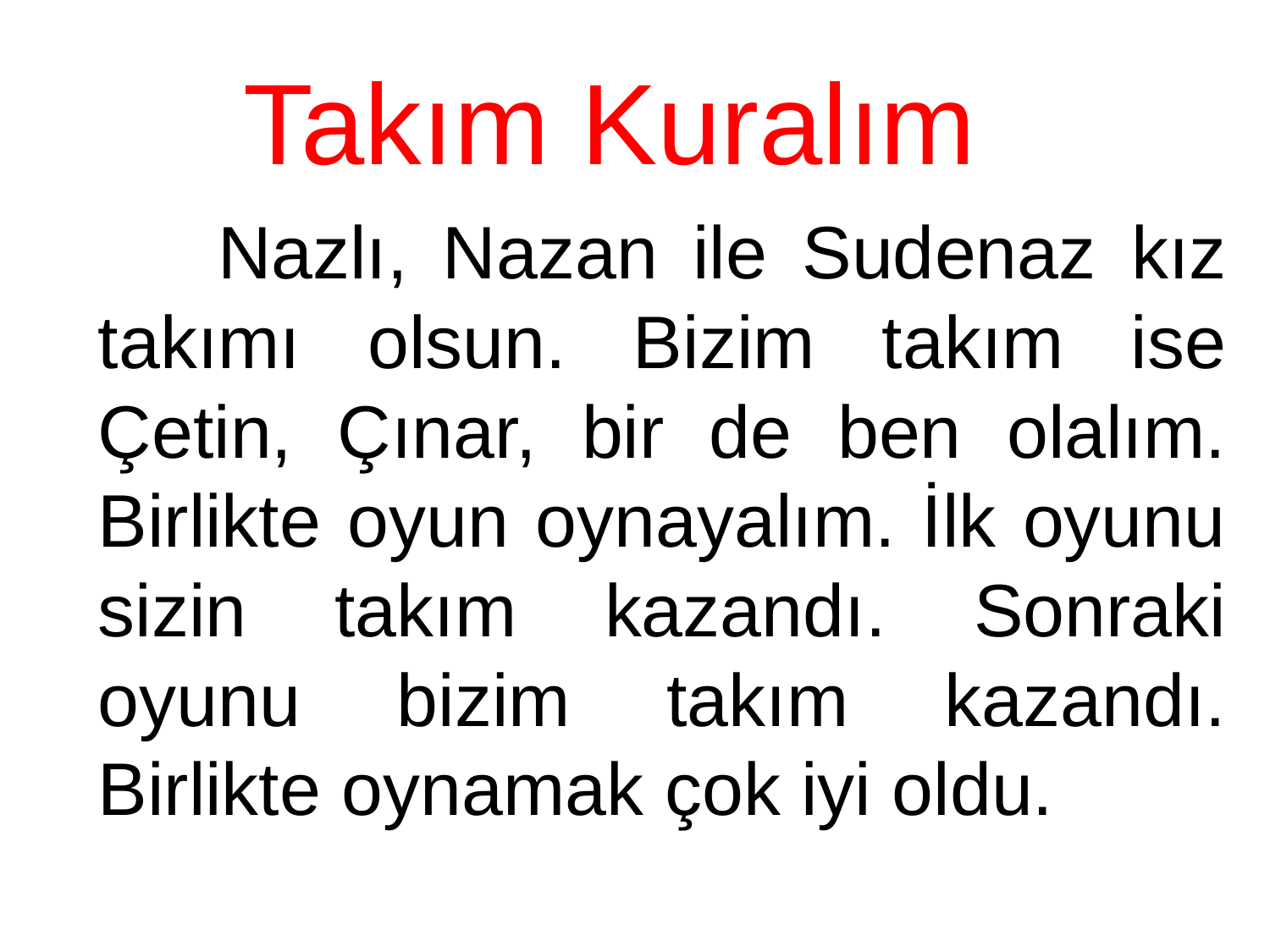

Takım Kuralım
     Nazlı, Nazan ile Sudenaz kız takımı olsun. Bizim takım ise Çetin, Çınar, bir de ben olalım. Birlikte oyun oynayalım. İlk oyunu sizin takım kazandı. Sonraki oyunu bizim takım kazandı. Birlikte oynamak çok iyi oldu.